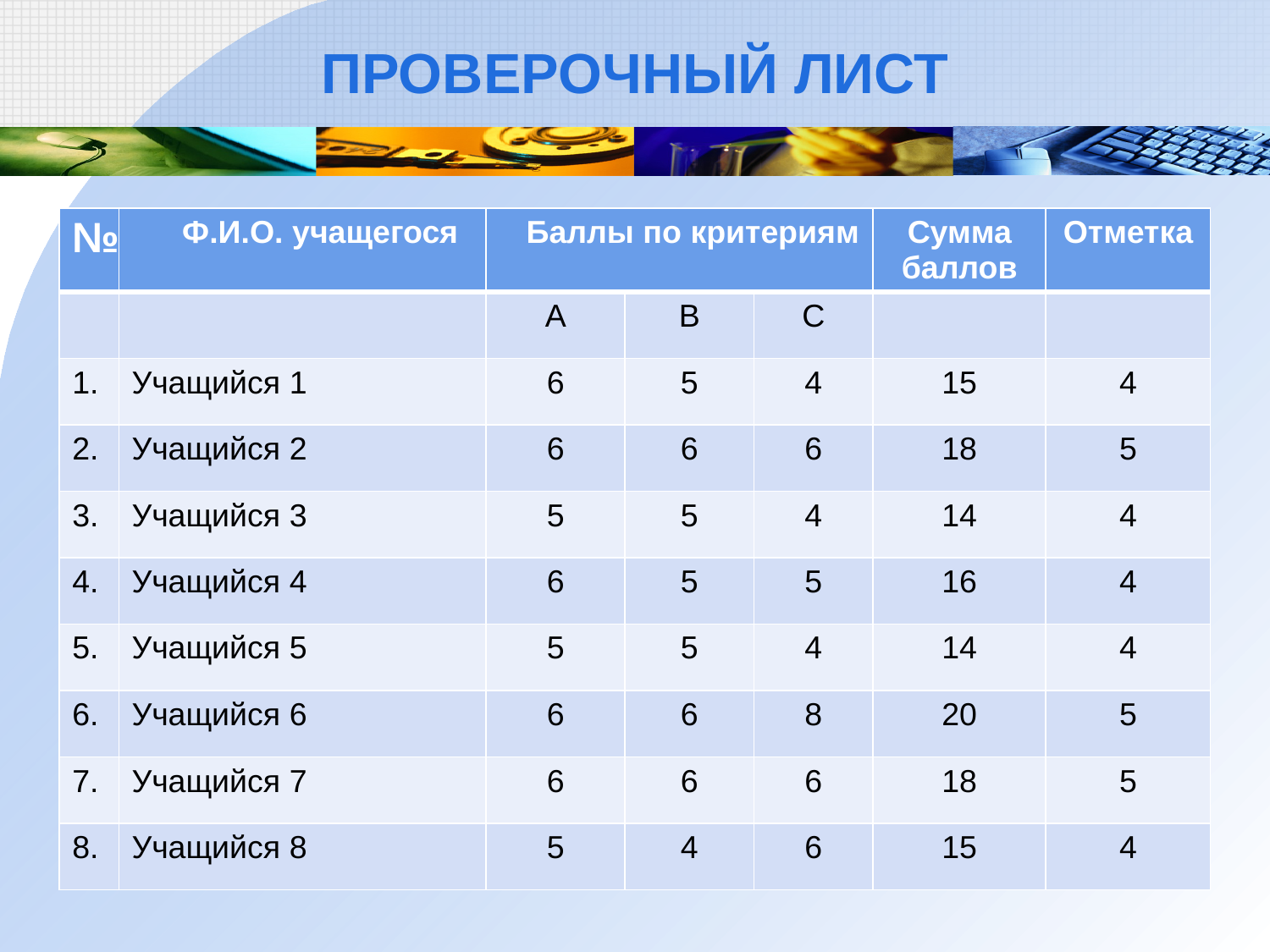

# ПРОВЕРОЧНЫЙ ЛИСТ
| № | Ф.И.О. учащегося | Баллы по критериям |  |  | Сумма баллов | Отметка |
| --- | --- | --- | --- | --- | --- | --- |
|  |  | А | В | С |  |  |
| 1. | Учащийся 1 | 6 | 5 | 4 | 15 | 4 |
| 2. | Учащийся 2 | 6 | 6 | 6 | 18 | 5 |
| 3. | Учащийся 3 | 5 | 5 | 4 | 14 | 4 |
| 4. | Учащийся 4 | 6 | 5 | 5 | 16 | 4 |
| 5. | Учащийся 5 | 5 | 5 | 4 | 14 | 4 |
| 6. | Учащийся 6 | 6 | 6 | 8 | 20 | 5 |
| 7. | Учащийся 7 | 6 | 6 | 6 | 18 | 5 |
| 8. | Учащийся 8 | 5 | 4 | 6 | 15 | 4 |